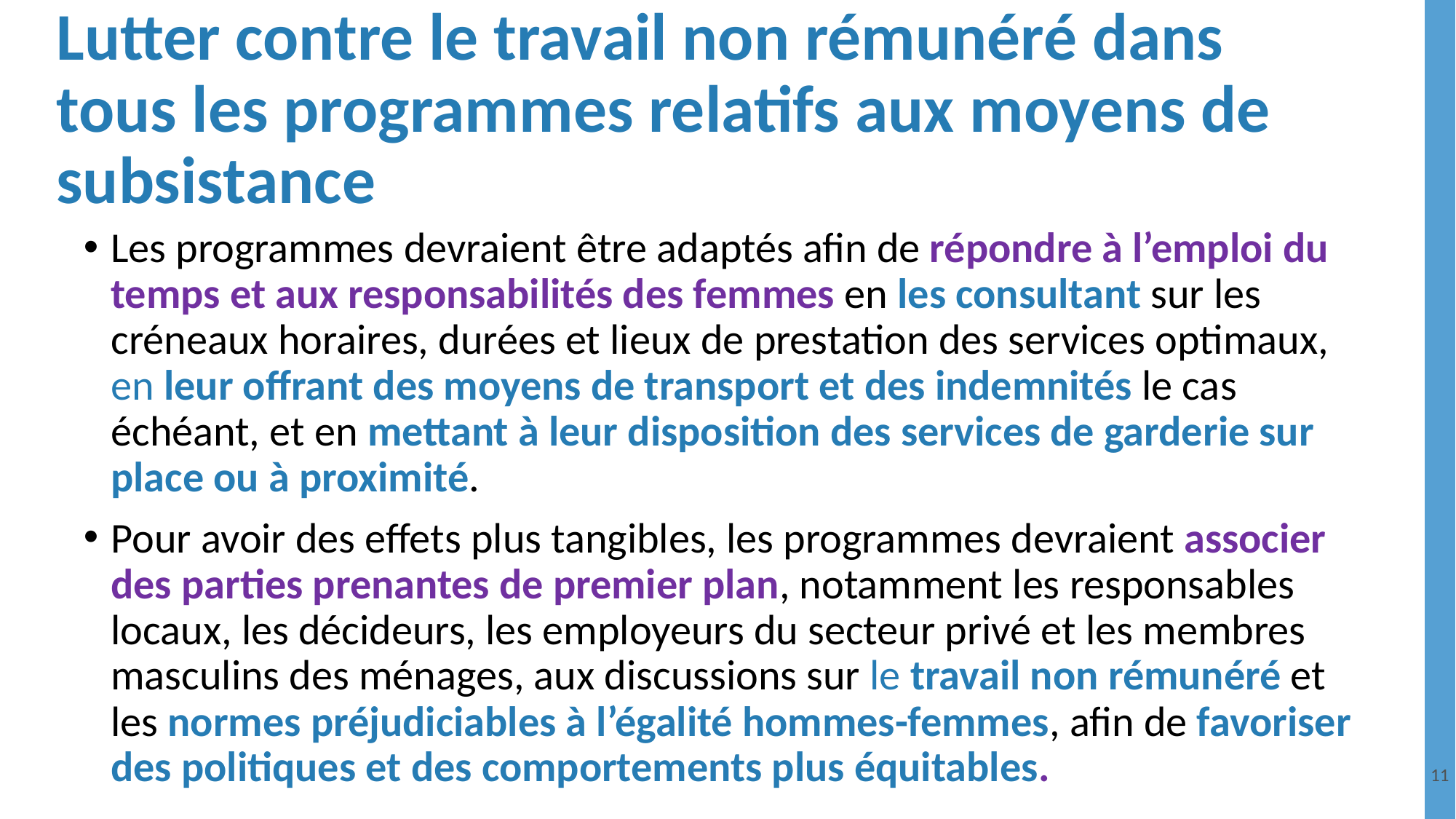

# Lutter contre le travail non rémunéré dans tous les programmes relatifs aux moyens de subsistance
Les programmes devraient être adaptés afin de répondre à l’emploi du temps et aux responsabilités des femmes en les consultant sur les créneaux horaires, durées et lieux de prestation des services optimaux, en leur offrant des moyens de transport et des indemnités le cas échéant, et en mettant à leur disposition des services de garderie sur place ou à proximité.
Pour avoir des effets plus tangibles, les programmes devraient associer des parties prenantes de premier plan, notamment les responsables locaux, les décideurs, les employeurs du secteur privé et les membres masculins des ménages, aux discussions sur le travail non rémunéré et les normes préjudiciables à l’égalité hommes-femmes, afin de favoriser des politiques et des comportements plus équitables.
11